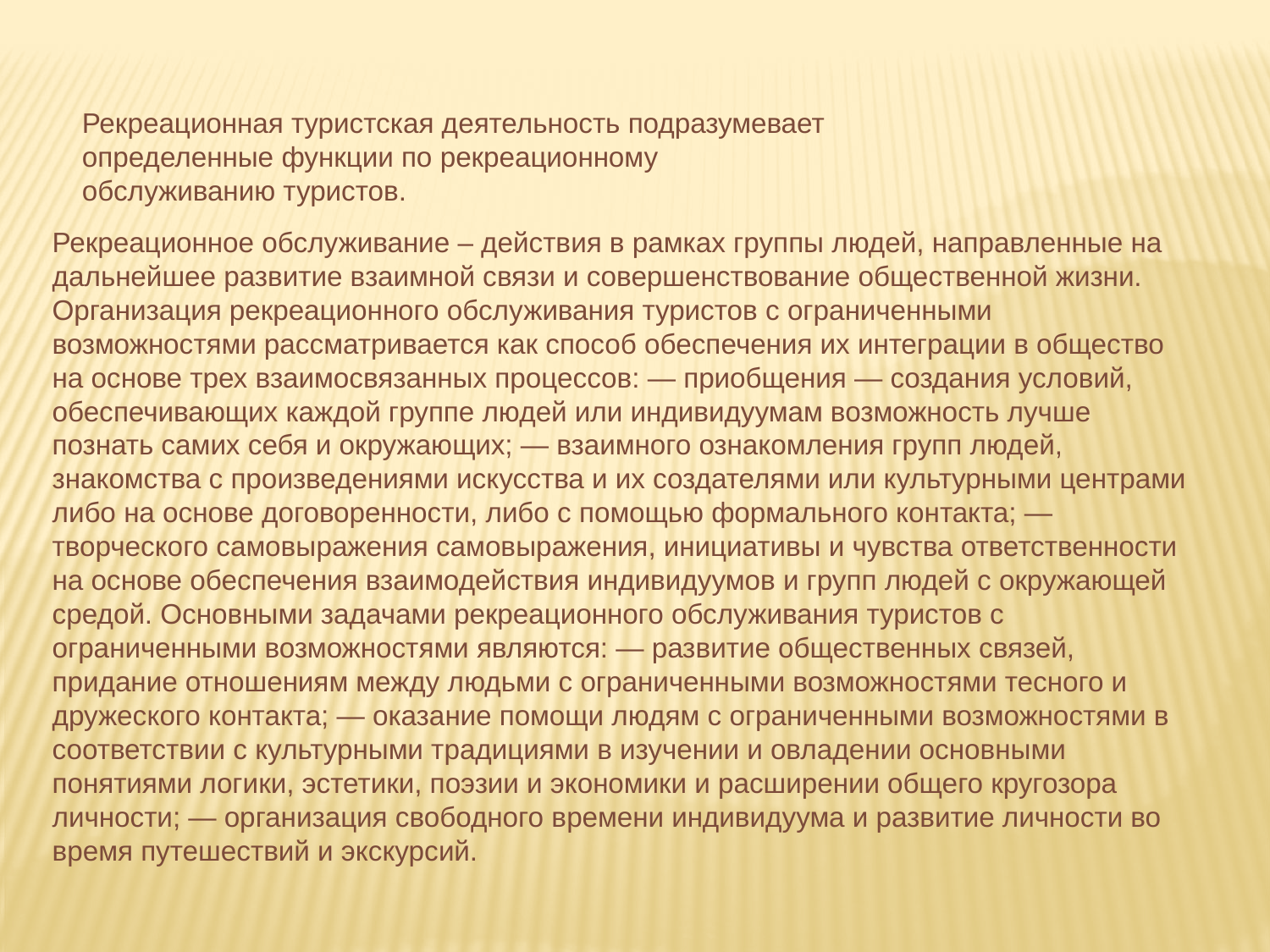

Рекреационная туристская деятельность подразумевает определенные функции по рекреационному обслуживанию туристов.
Рекреационное обслуживание – действия в рамках группы людей, направленные на дальнейшее развитие взаимной связи и совершенствование общественной жизни. Организация рекреационного обслуживания туристов с ограниченными возможностями рассматривается как способ обеспечения их интеграции в общество на основе трех взаимосвязанных процессов: — приобщения — создания условий, обеспечивающих каждой группе людей или индивидуумам возможность лучше познать самих себя и окружающих; — взаимного ознакомления групп людей, знакомства с произведениями искусства и их создателями или культурными центрами либо на основе договоренности, либо с помощью формального контакта; — творческого самовыражения самовыражения, инициативы и чувства ответственности на основе обеспечения взаимодействия индивидуумов и групп людей с окружающей средой. Основными задачами рекреационного обслуживания туристов с ограниченными возможностями являются: — развитие общественных связей, придание отношениям между людьми с ограниченными возможностями тесного и дружеского контакта; — оказание помощи людям с ограниченными возможностями в соответствии с культурными традициями в изучении и овладении основными понятиями логики, эстетики, поэзии и экономики и расширении общего кругозора личности; — организация свободного времени индивидуума и развитие личности во время путешествий и экскурсий.